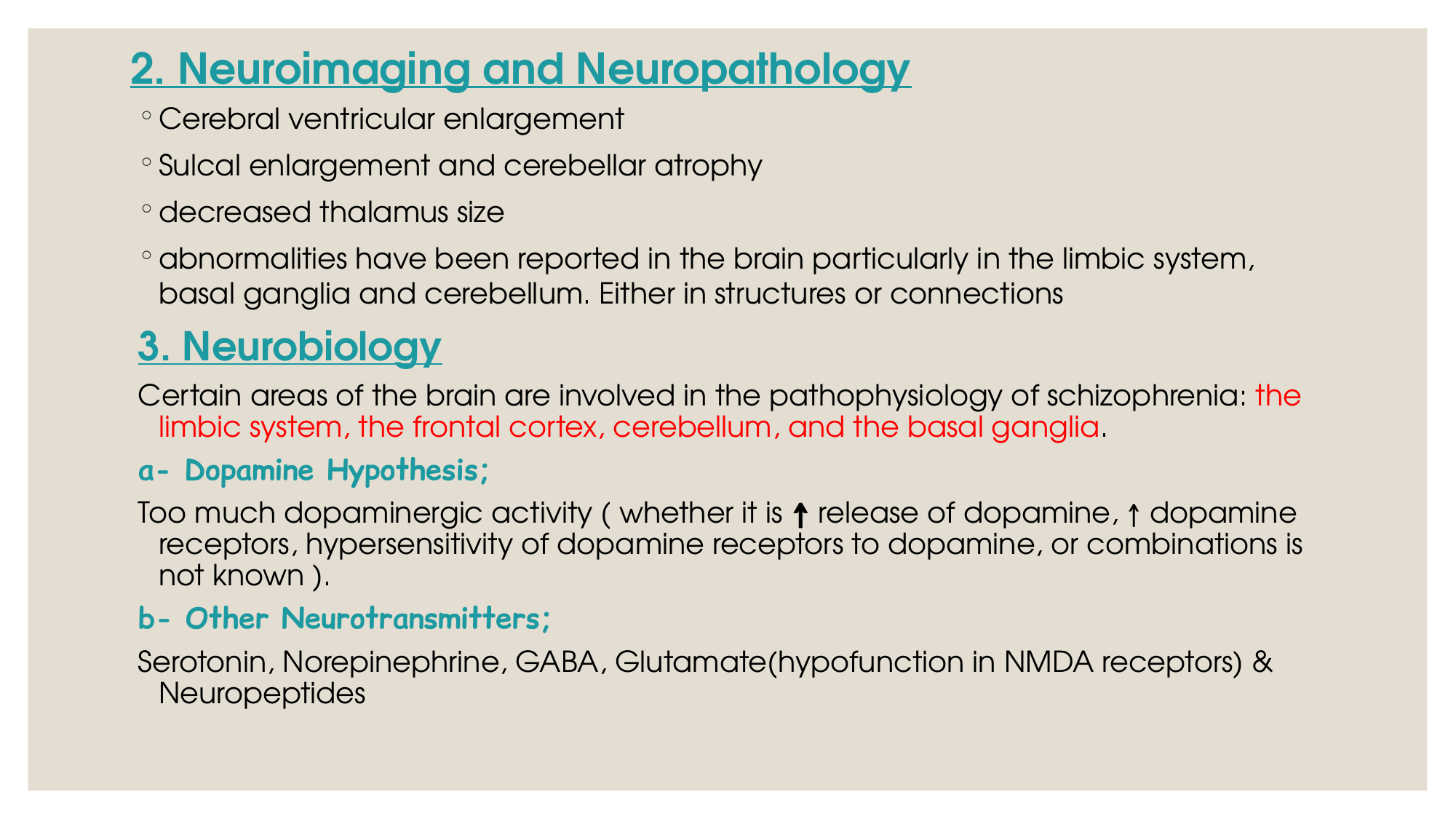

# 2. Neuroimaging and Neuropathology
Cerebral ventricular enlargement
Sulcal enlargement and cerebellar atrophy
decreased thalamus size
abnormalities have been reported in the brain particularly in the limbic system, basal ganglia and cerebellum. Either in structures or connections
3. Neurobiology
Certain areas of the brain are involved in the pathophysiology of schizophrenia: the limbic system, the frontal cortex, cerebellum, and the basal ganglia.
a- Dopamine Hypothesis;
Too much dopaminergic activity ( whether it is ↑ release of dopamine, ↑ dopamine receptors, hypersensitivity of dopamine receptors to dopamine, or combinations is not known ).
b- Other Neurotransmitters;
Serotonin, Norepinephrine, GABA, Glutamate(hypofunction in NMDA receptors) & Neuropeptides